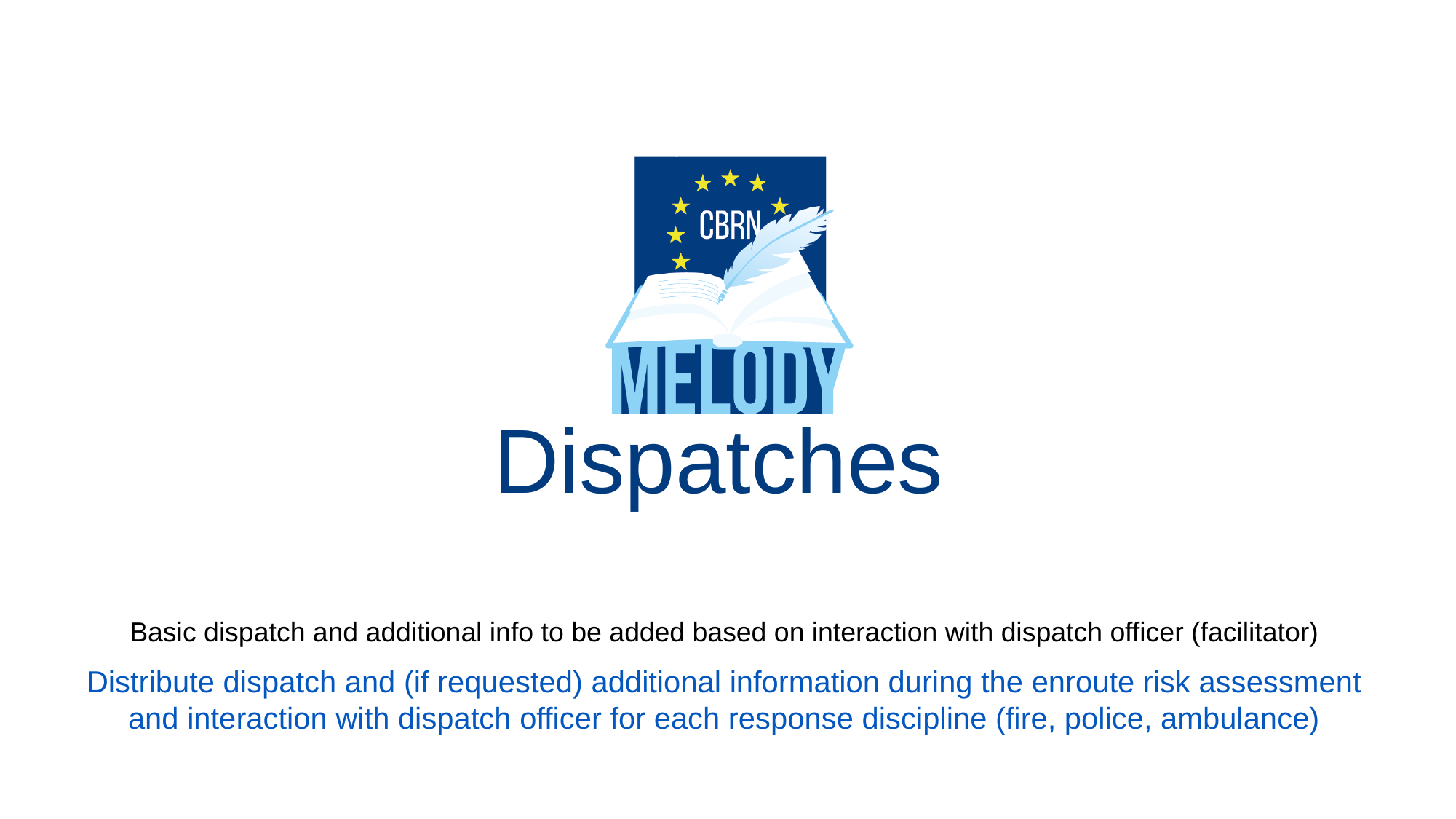

# Dispatches
Basic dispatch and additional info to be added based on interaction with dispatch officer (facilitator)
Distribute dispatch and (if requested) additional information during the enroute risk assessment and interaction with dispatch officer for each response discipline (fire, police, ambulance)